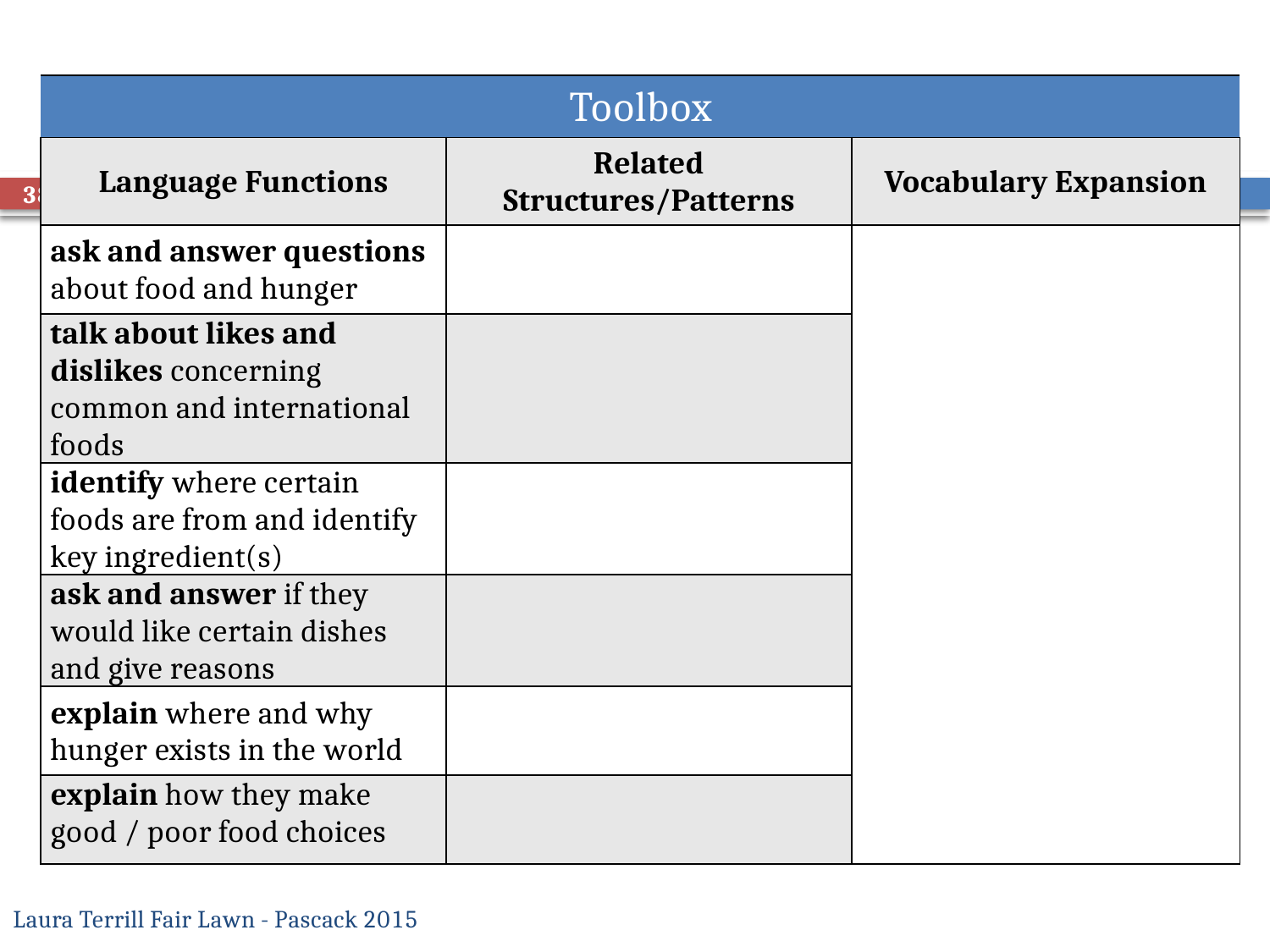

| Toolbox |  |  |
| --- | --- | --- |
| Language Functions | Related Structures/Patterns | Vocabulary Expansion |
| ask and answer questions about food and hunger |  |  |
| talk about likes and dislikes concerning common and international foods |  |  |
| identify where certain foods are from and identify key ingredient(s) |  |  |
| ask and answer if they would like certain dishes and give reasons |  |  |
| explain where and why hunger exists in the world |  |  |
| explain how they make good / poor food choices |  |  |
38
Laura Terrill Fair Lawn - Pascack 2015